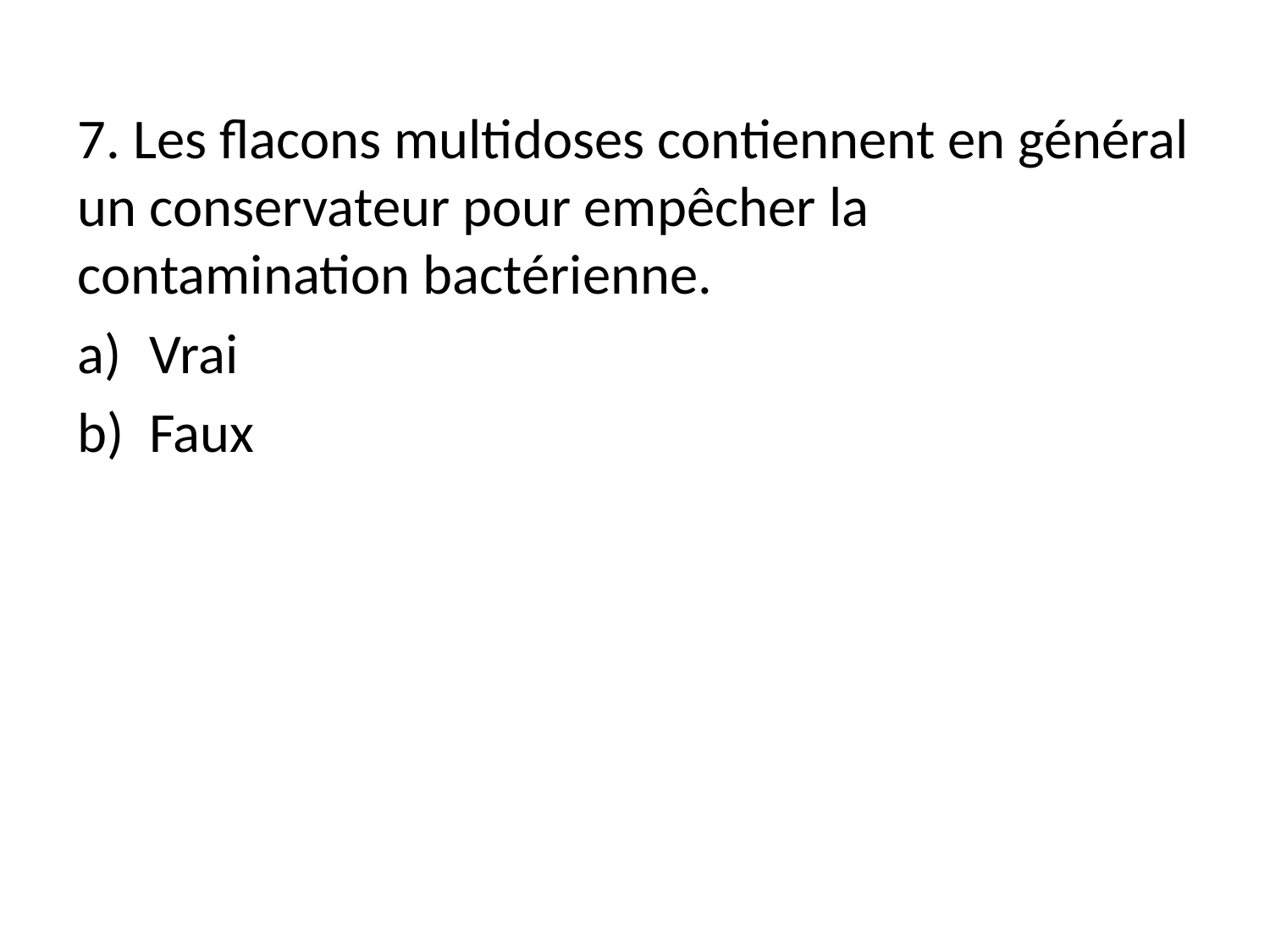

7. Les flacons multidoses contiennent en général un conservateur pour empêcher la contamination bactérienne.
Vrai
Faux